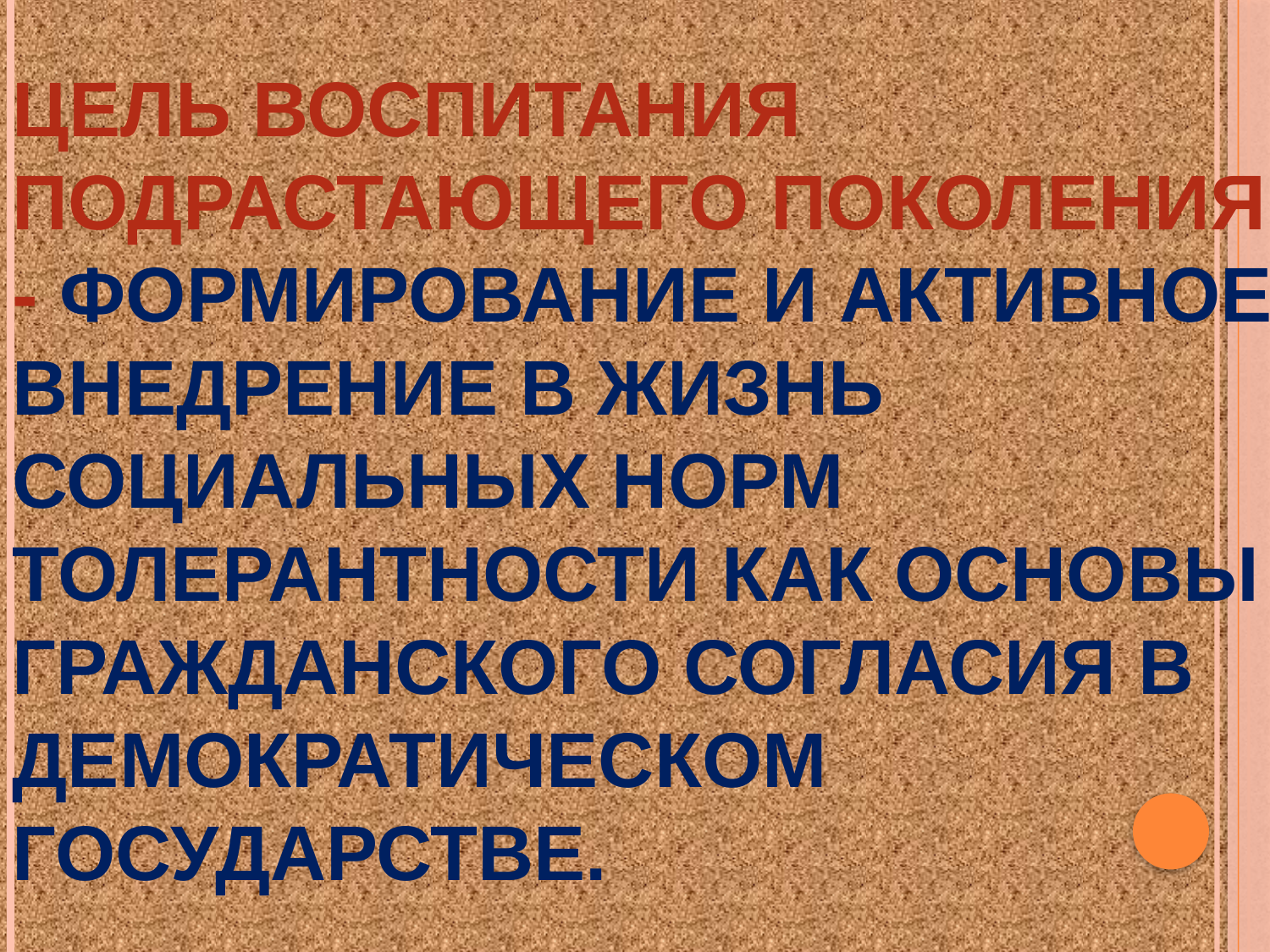

# цель воспитания подрастающего поколения - формирование и активное внедрение в жизнь социальных норм толерантности как основы гражданского согласия в демократическом государстве.